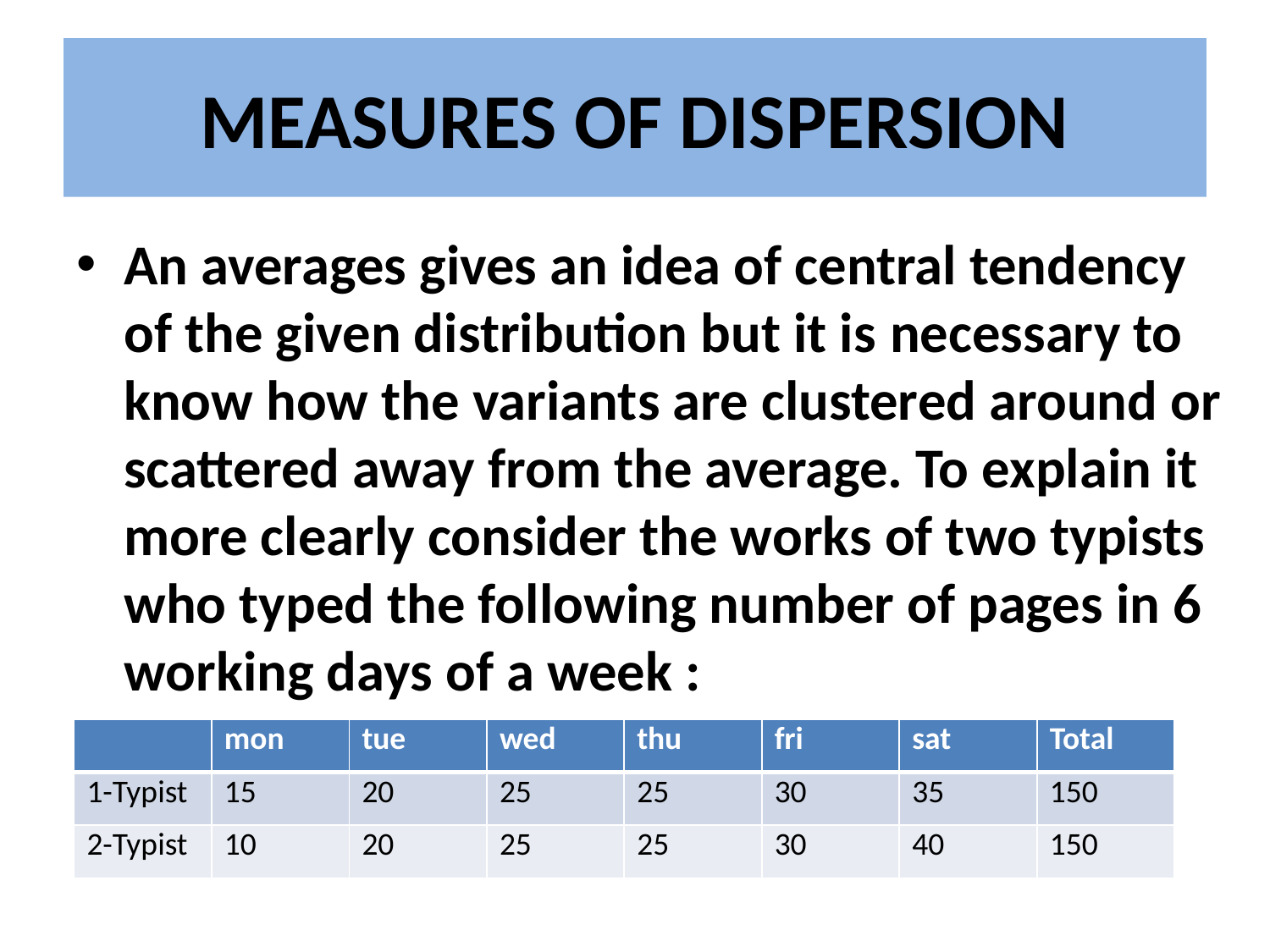

# MEASURES OF DISPERSION
An averages gives an idea of central tendency of the given distribution but it is necessary to know how the variants are clustered around or scattered away from the average. To explain it more clearly consider the works of two typists who typed the following number of pages in 6 working days of a week :

|  | mon | tue | wed | thu | fri | sat | Total |
| --- | --- | --- | --- | --- | --- | --- | --- |
| 1-Typist | 15 | 20 | 25 | 25 | 30 | 35 | 150 |
| 2-Typist | 10 | 20 | 25 | 25 | 30 | 40 | 150 |